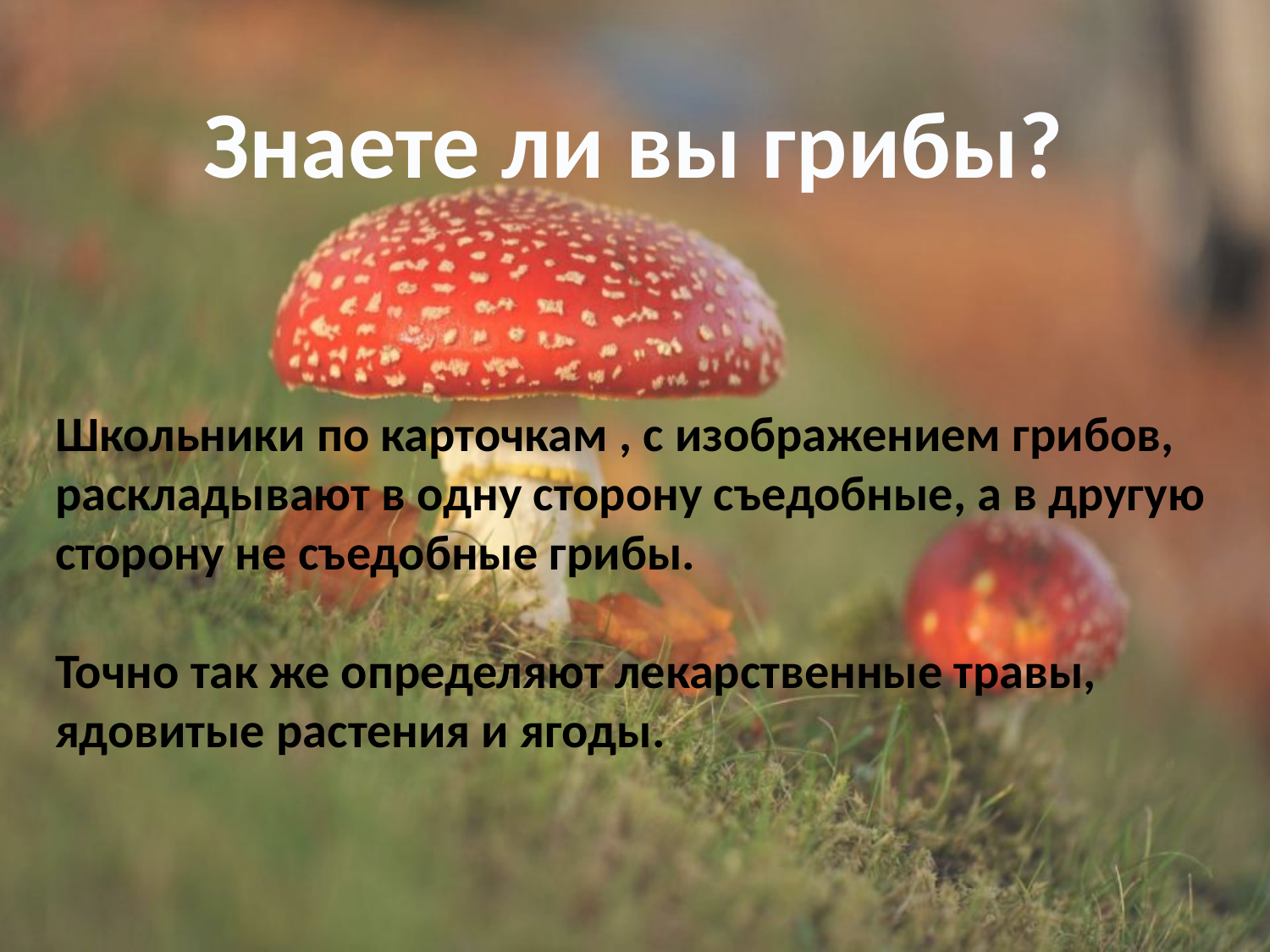

Знаете ли вы грибы?
Школьники по карточкам , с изображением грибов, раскладывают в одну сторону съедобные, а в другую сторону не съедобные грибы.

Точно так же определяют лекарственные травы, ядовитые растения и ягоды.